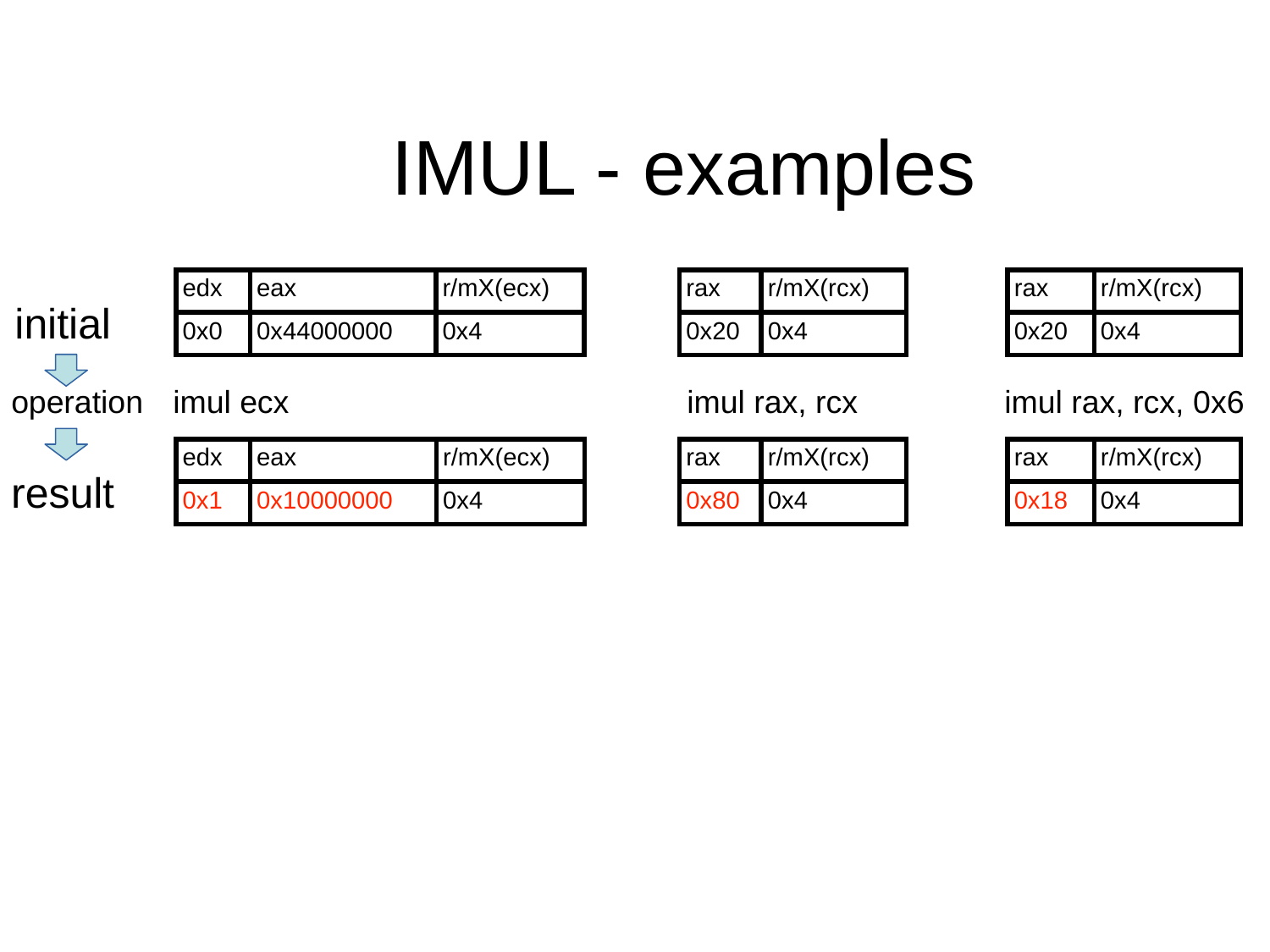

IMUL - examples
| edx | eax | r/mX(ecx) |
| --- | --- | --- |
| 0x0 | 0x44000000 | 0x4 |
| rax | r/mX(rcx) |
| --- | --- |
| 0x20 | 0x4 |
| rax | r/mX(rcx) |
| --- | --- |
| 0x20 | 0x4 |
initial

operation
imul ecx
imul rax, rcx
imul rax, rcx, 0x6

| edx | eax | r/mX(ecx) |
| --- | --- | --- |
| 0x1 | 0x10000000 | 0x4 |
| rax | r/mX(rcx) |
| --- | --- |
| 0x80 | 0x4 |
| rax | r/mX(rcx) |
| --- | --- |
| 0x18 | 0x4 |
result